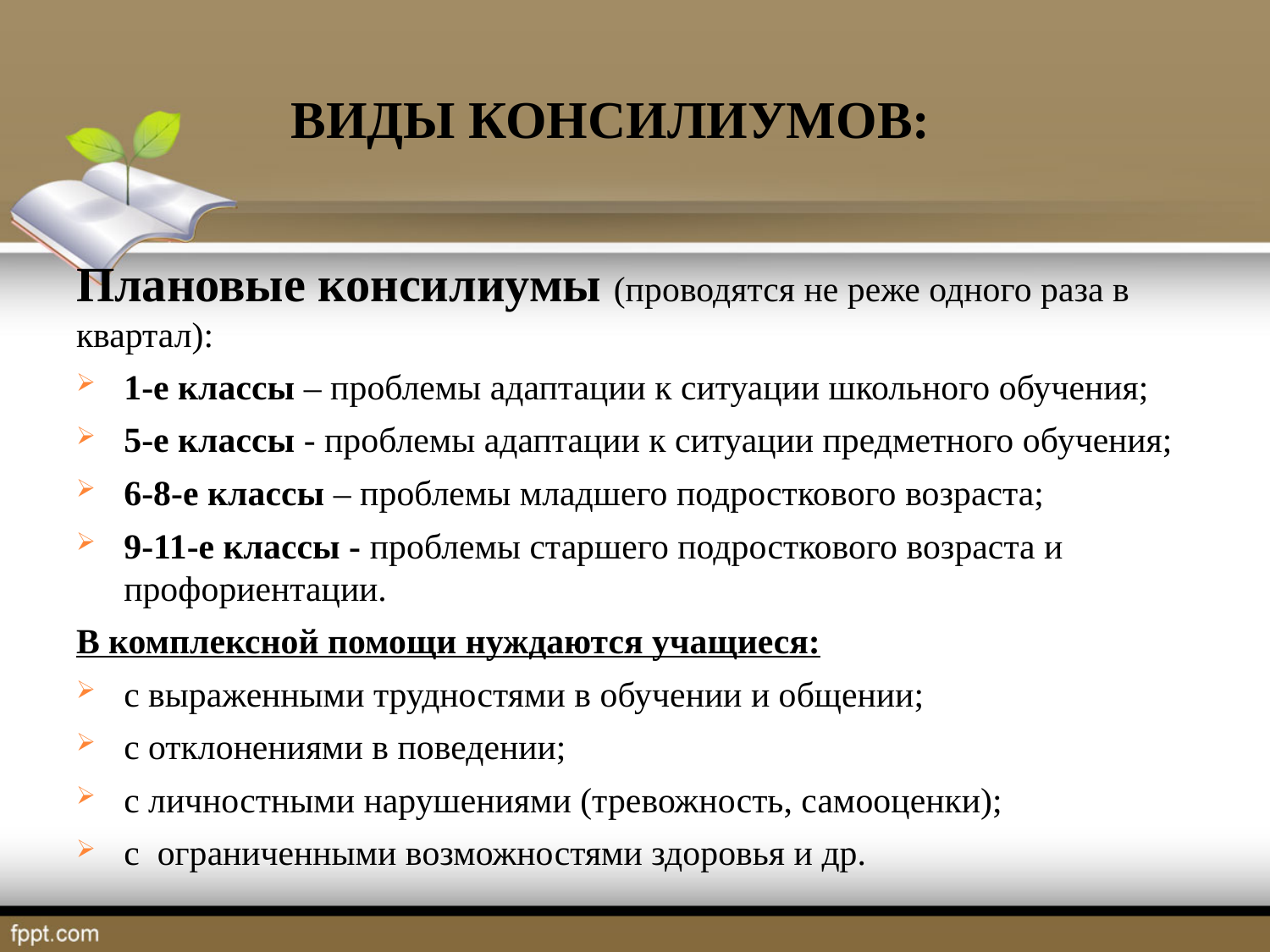

# Виды консилиумов:
Плановые консилиумы (проводятся не реже одного раза в квартал):
1-е классы – проблемы адаптации к ситуации школьного обучения;
5-е классы - проблемы адаптации к ситуации предметного обучения;
6-8-е классы – проблемы младшего подросткового возраста;
9-11-е классы - проблемы старшего подросткового возраста и профориентации.
В комплексной помощи нуждаются учащиеся:
с выраженными трудностями в обучении и общении;
с отклонениями в поведении;
с личностными нарушениями (тревожность, самооценки);
с  ограниченными возможностями здоровья и др.